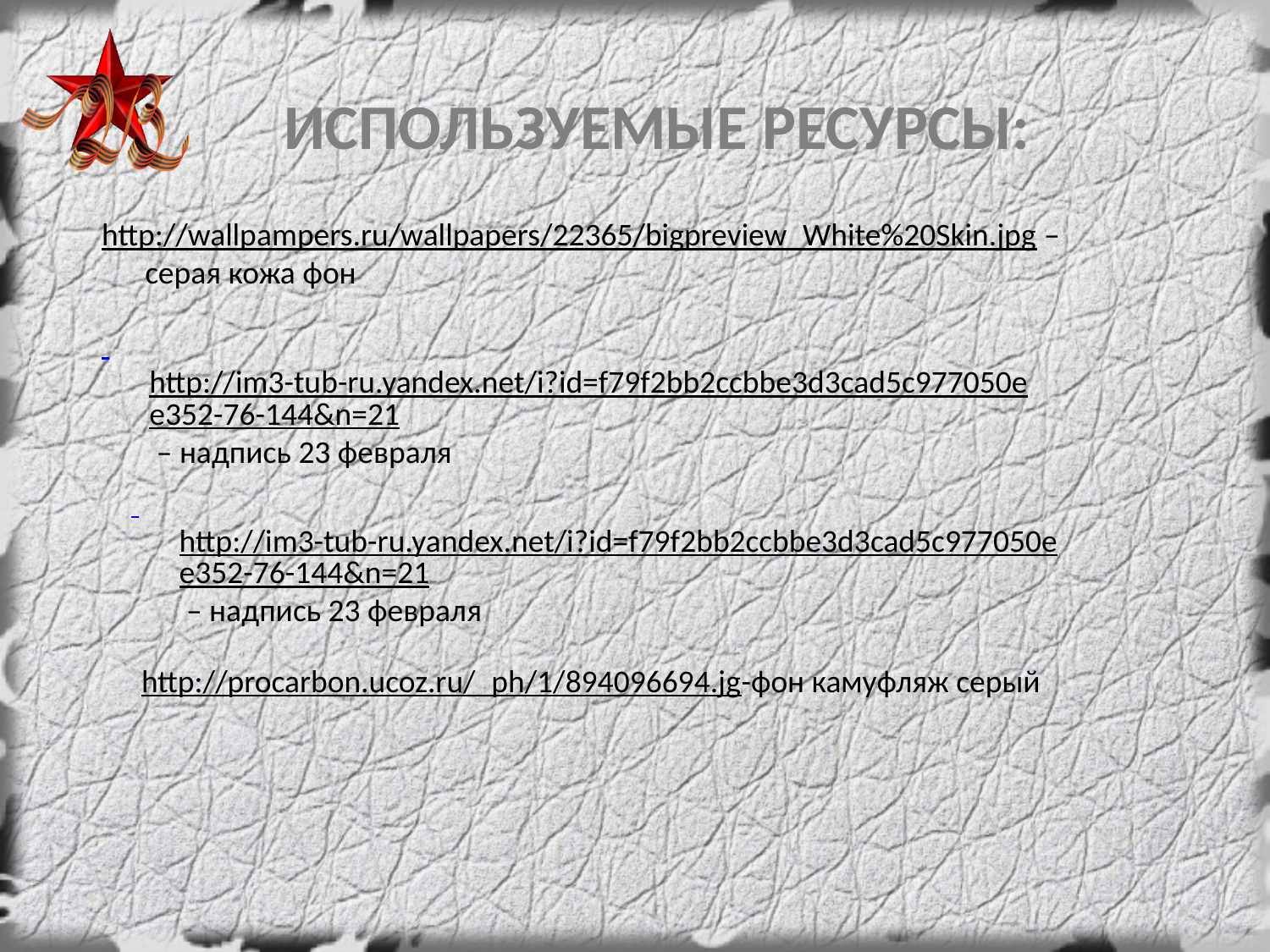

#
ИСПОЛЬЗУЕМЫЕ РЕСУРСЫ:
http://wallpampers.ru/wallpapers/22365/bigpreview_White%20Skin.jpg –
      серая кожа фон

 http://im3-tub-ru.yandex.net/i?id=f79f2bb2ccbbe3d3cad5c977050ee352-76-144&n=21 – надпись 23 февраля
 http://im3-tub-ru.yandex.net/i?id=f79f2bb2ccbbe3d3cad5c977050ee352-76-144&n=21 – надпись 23 февраля
http://procarbon.ucoz.ru/_ph/1/894096694.jg-фон камуфляж серый